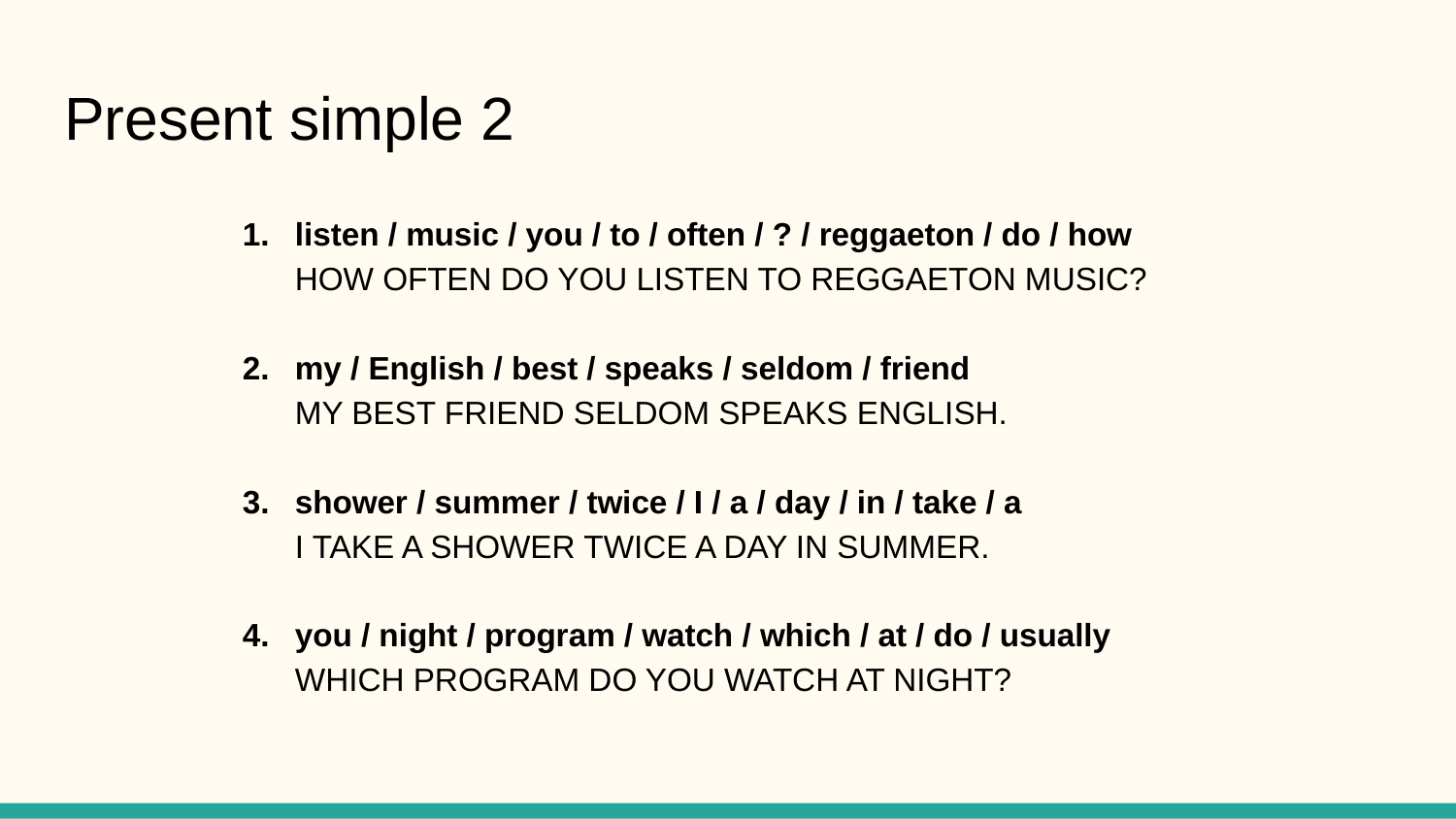

# Present simple 2
listen / music / you / to / often / ? / reggaeton / do / how
HOW OFTEN DO YOU LISTEN TO REGGAETON MUSIC?

my / English / best / speaks / seldom / friend
MY BEST FRIEND SELDOM SPEAKS ENGLISH.

shower / summer / twice / I / a / day / in / take / a
I TAKE A SHOWER TWICE A DAY IN SUMMER.

you / night / program / watch / which / at / do / usually
WHICH PROGRAM DO YOU WATCH AT NIGHT?